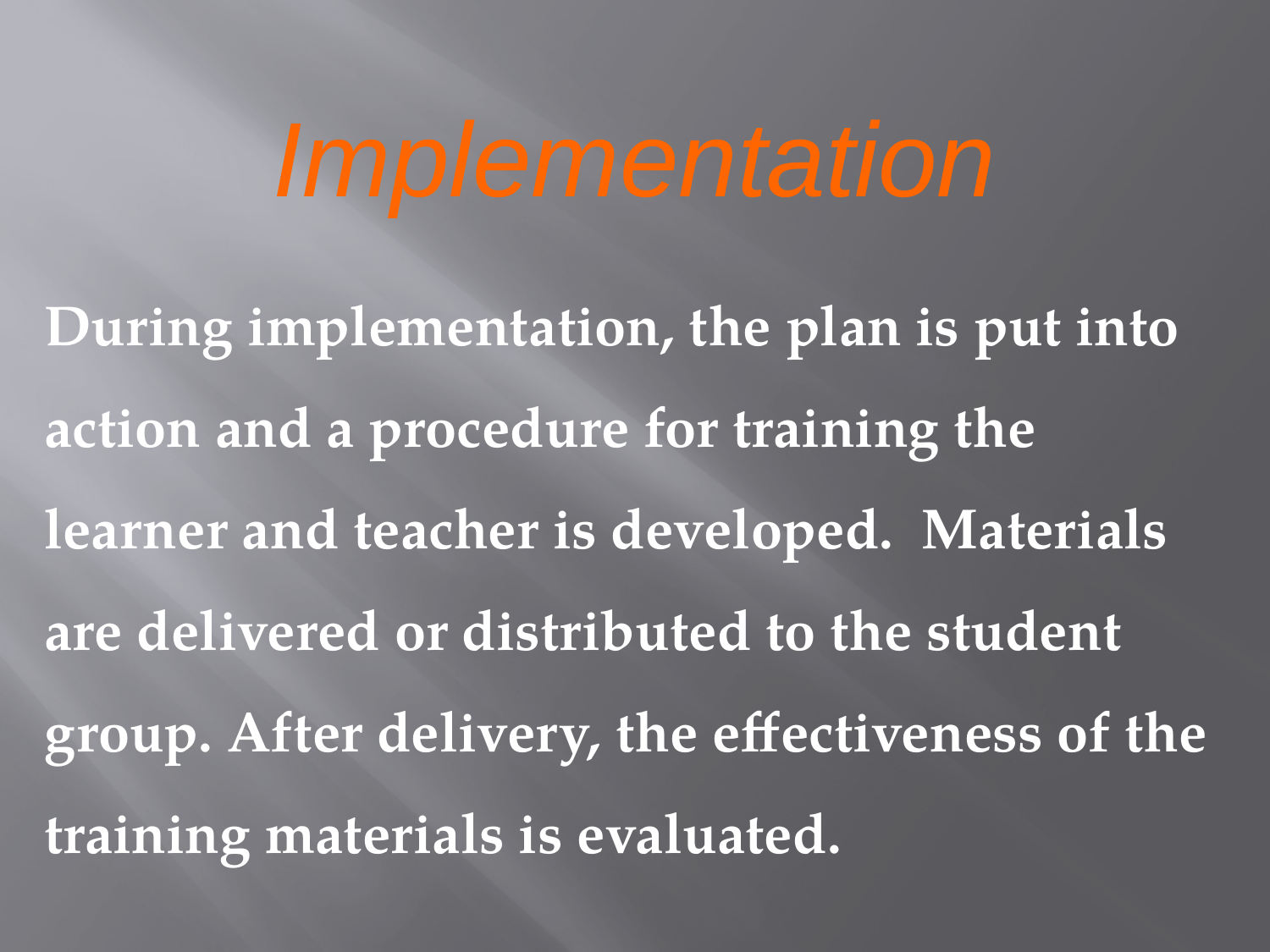

Implementation

During implementation, the plan is put into action and a procedure for training the learner and teacher is developed.  Materials are delivered or distributed to the student group. After delivery, the effectiveness of the training materials is evaluated.